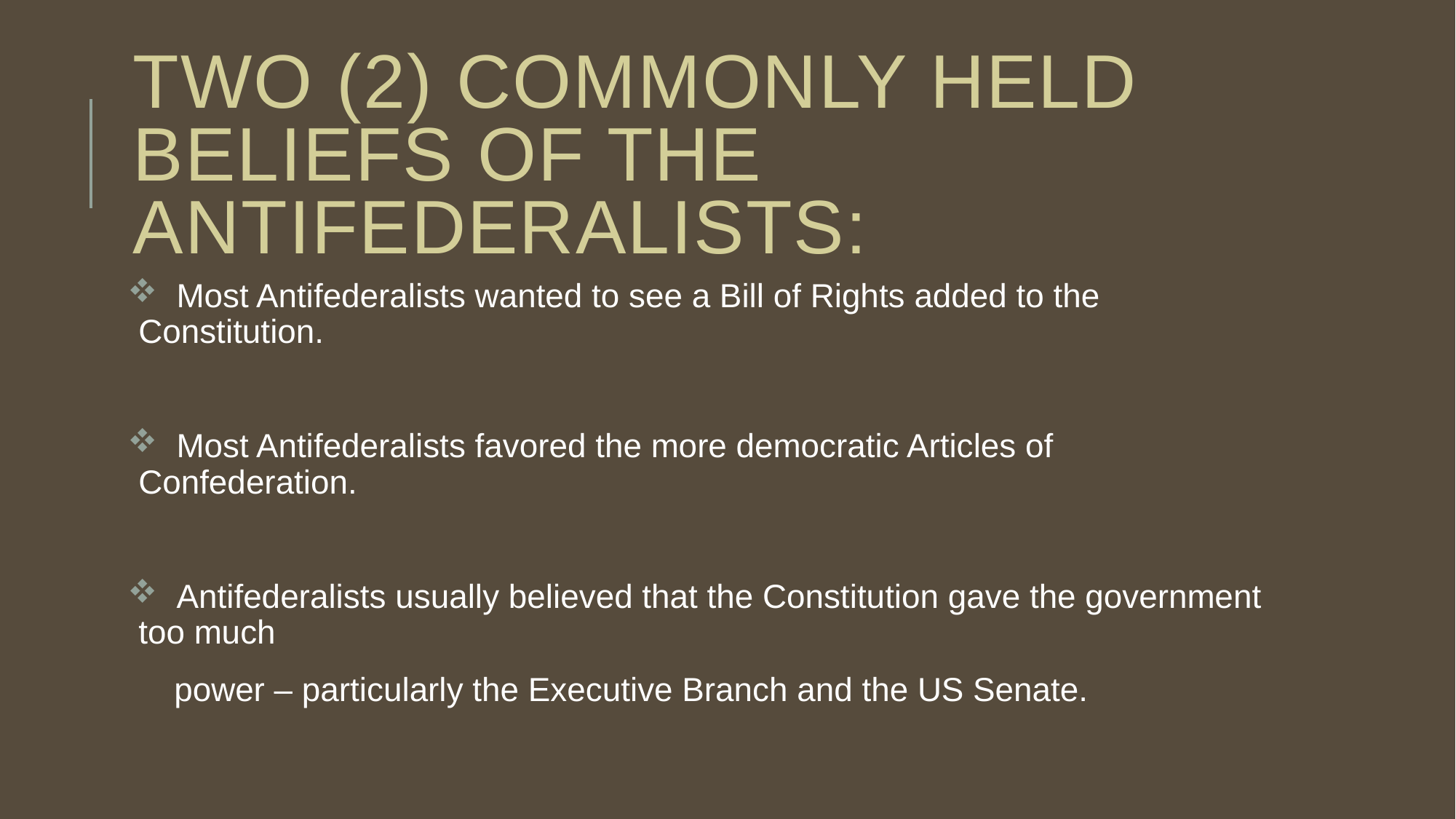

# Two (2) Commonly Held Beliefs of the antifederalists:
  Most Antifederalists wanted to see a Bill of Rights added to the Constitution.

  Most Antifederalists favored the more democratic Articles of Confederation.

  Antifederalists usually believed that the Constitution gave the government too much
     power – particularly the Executive Branch and the US Senate.